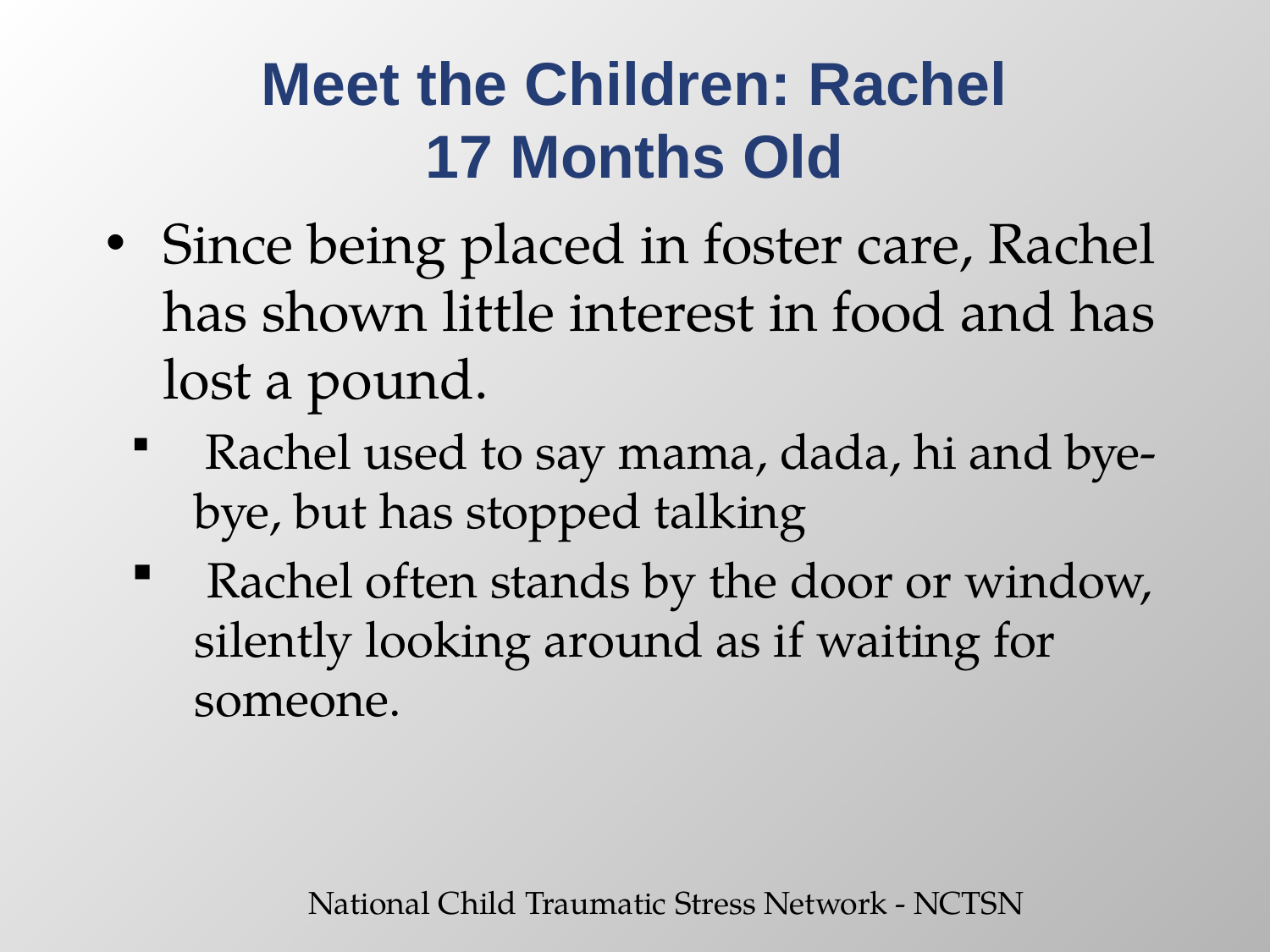

# Meet the Children: Rachel 17 Months Old
Since being placed in foster care, Rachel has shown little interest in food and has lost a pound.
 Rachel used to say mama, dada, hi and bye-bye, but has stopped talking
 Rachel often stands by the door or window, silently looking around as if waiting for someone.
National Child Traumatic Stress Network - NCTSN